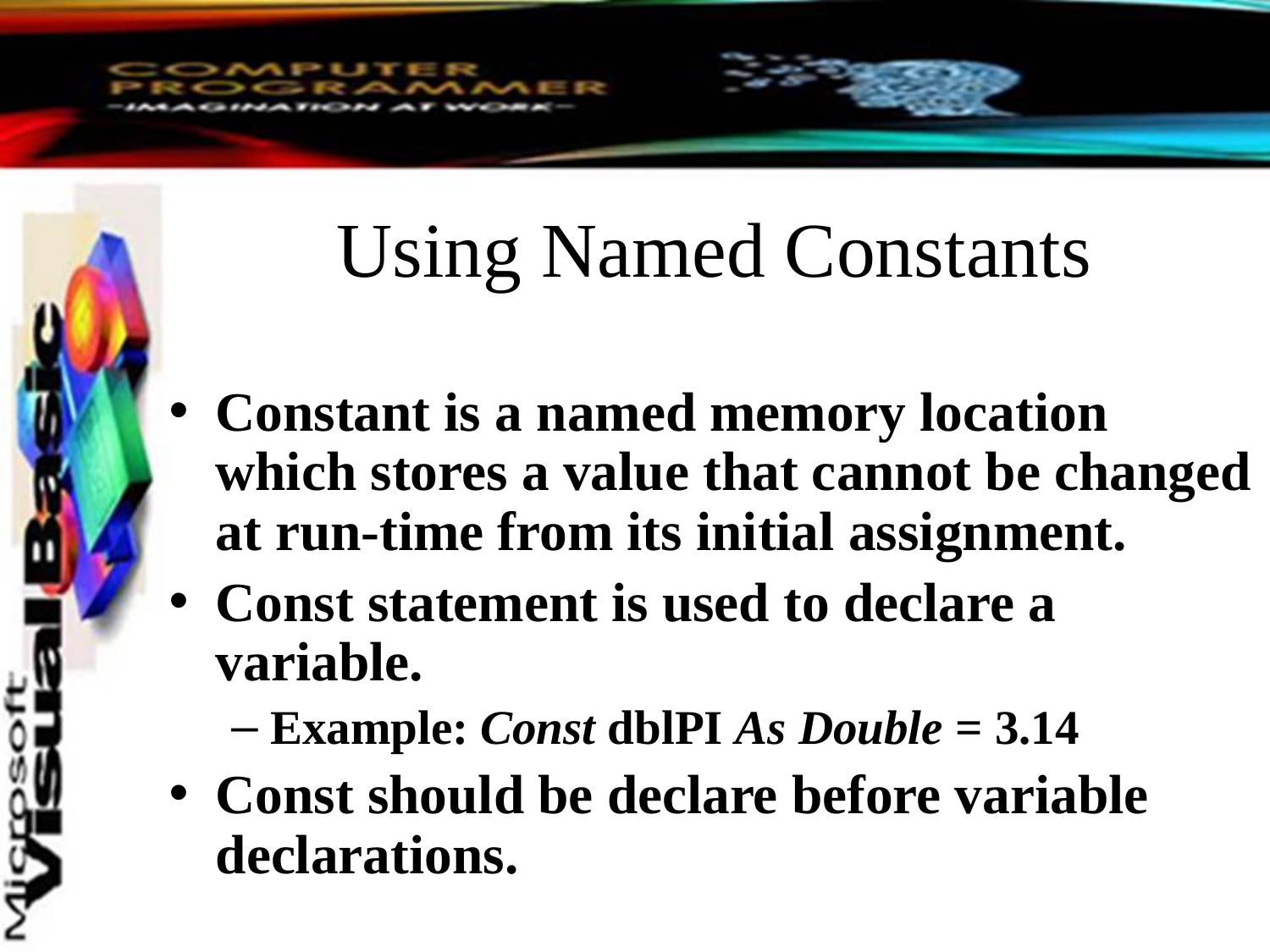

# Using Named Constants
Constant is a named memory location which stores a value that cannot be changed at run-time from its initial assignment.
Const statement is used to declare a variable.
Example: Const dblPI As Double = 3.14
Const should be declare before variable declarations.